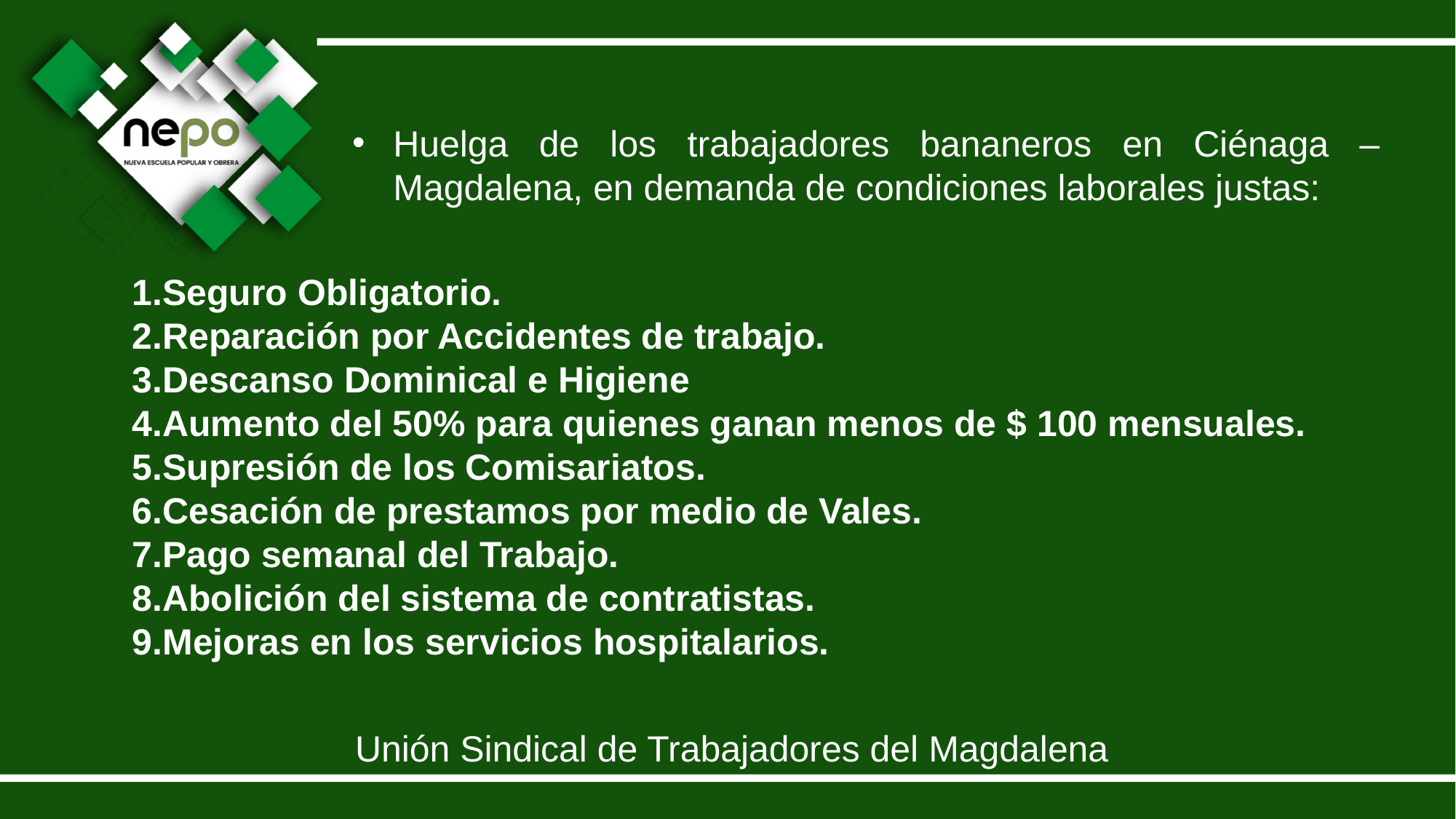

Huelga de los trabajadores bananeros en Ciénaga – Magdalena, en demanda de condiciones laborales justas:
Seguro Obligatorio.​
Reparación por Accidentes de trabajo.​
Descanso Dominical e Higiene​
Aumento del 50% para quienes ganan menos de $ 100 mensuales.​
Supresión de los Comisariatos.​
Cesación de prestamos por medio de Vales.​
Pago semanal del Trabajo.​
Abolición del sistema de contratistas.​
Mejoras en los servicios hospitalarios.
Unión Sindical de Trabajadores del Magdalena